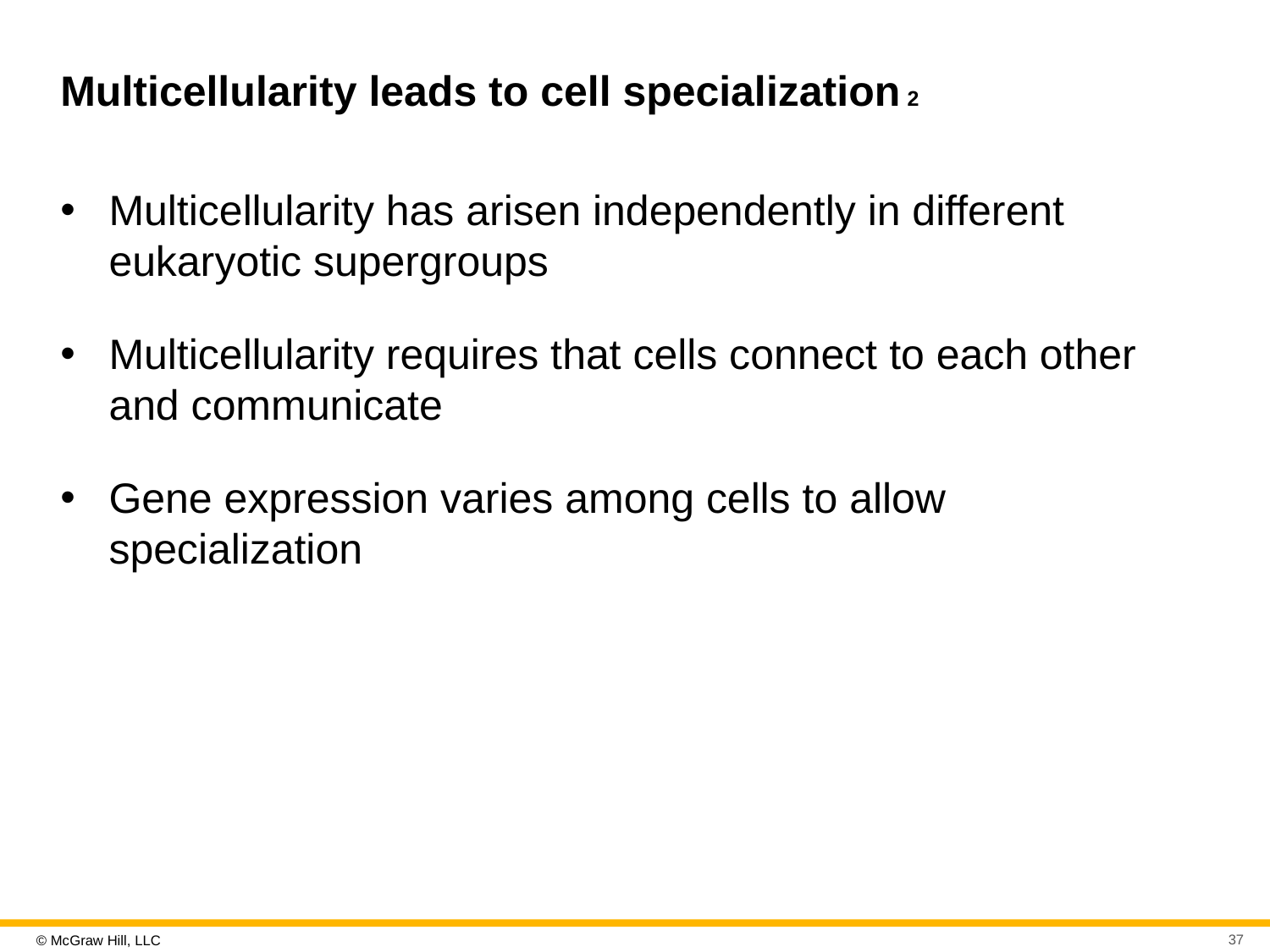

# Multicellularity leads to cell specialization 2
Multicellularity has arisen independently in different eukaryotic supergroups
Multicellularity requires that cells connect to each other and communicate
Gene expression varies among cells to allow specialization
37